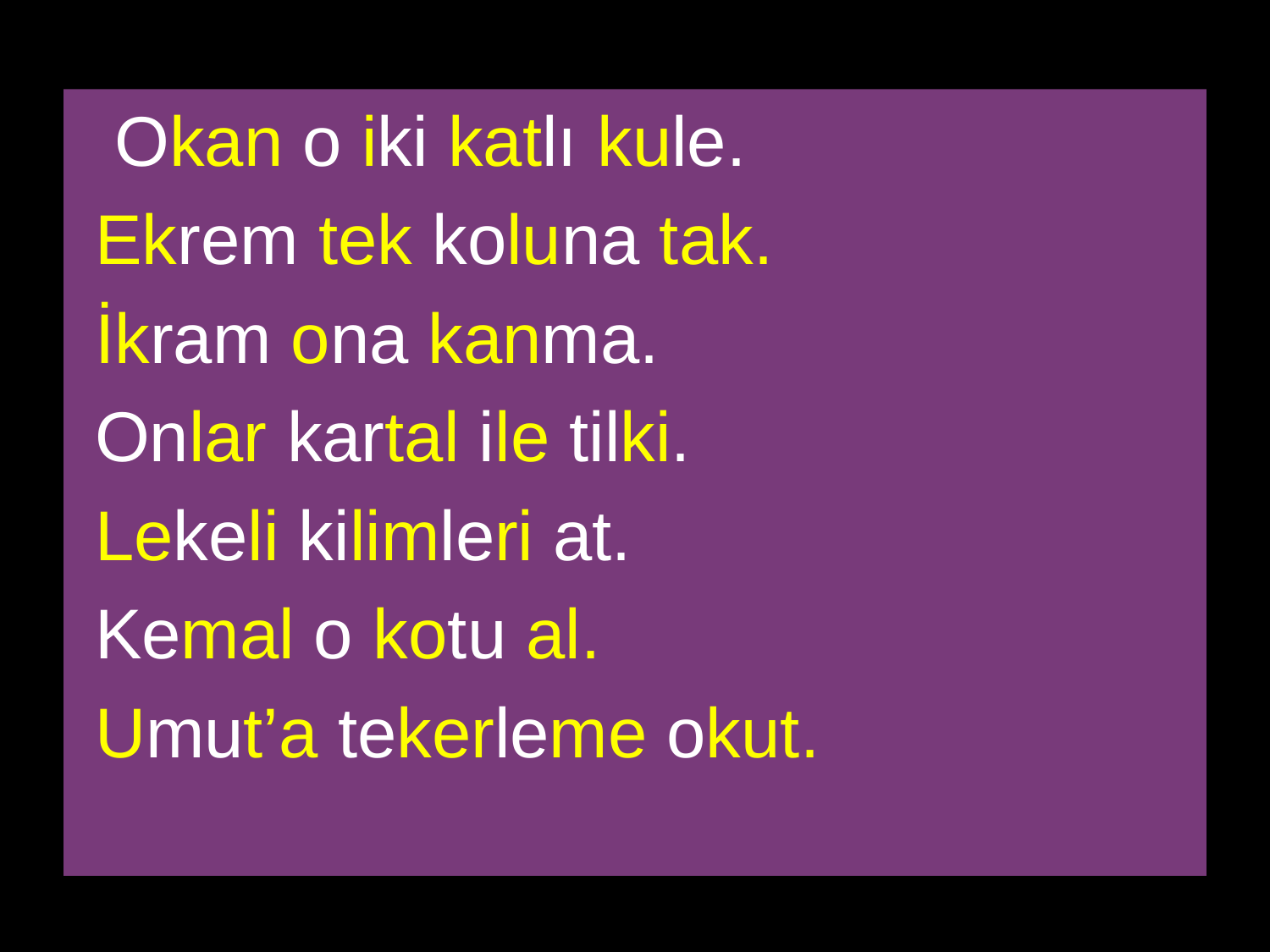

Okan o iki katlı kule.
Ekrem tek koluna tak.
İkram ona kanma.
Onlar kartal ile tilki.
Lekeli kilimleri at.
Kemal o kotu al.
Umut’a tekerleme okut.